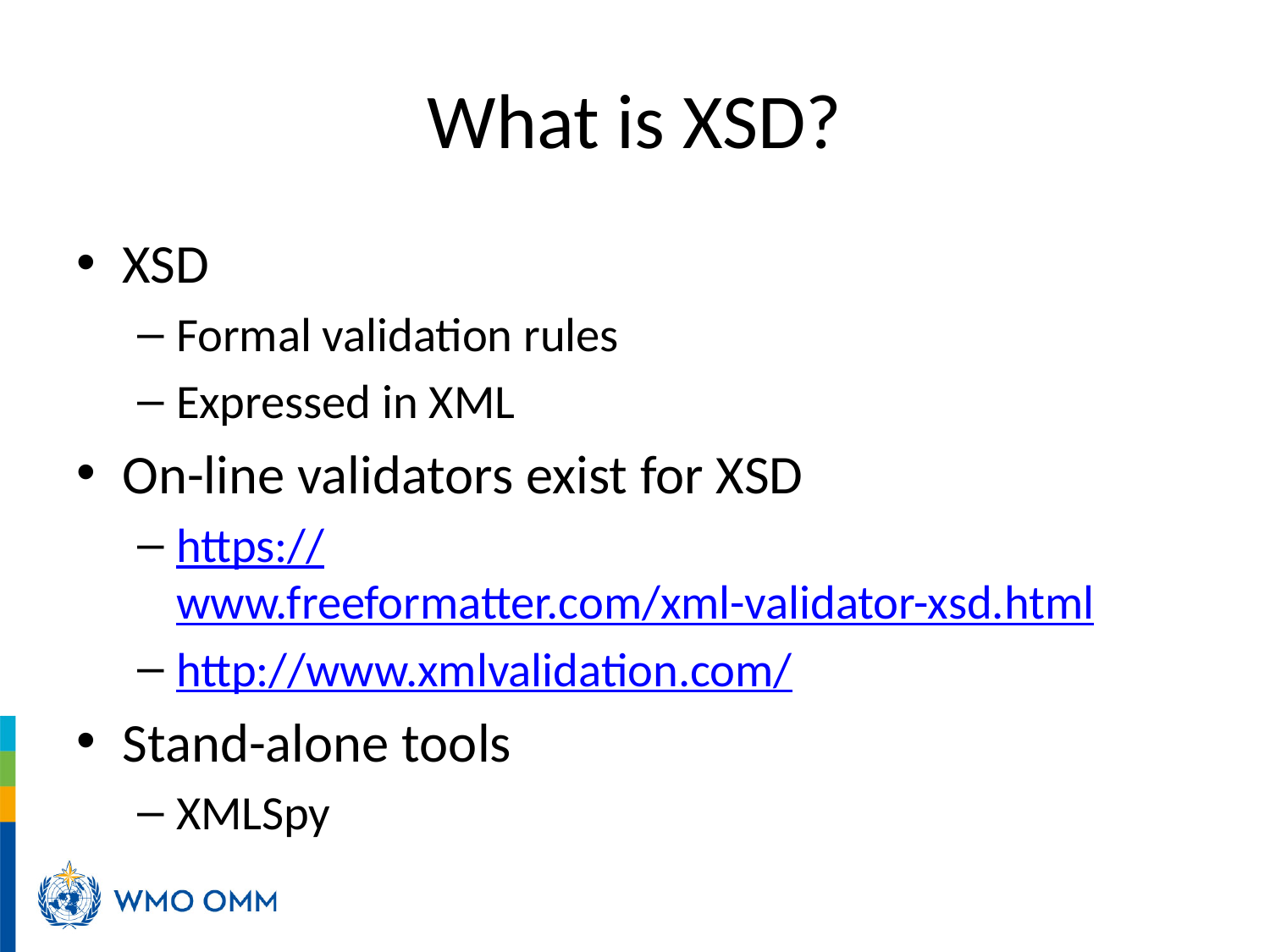

# What is XSD?
XSD
Formal validation rules
Expressed in XML
On-line validators exist for XSD
https://www.freeformatter.com/xml-validator-xsd.html
http://www.xmlvalidation.com/
Stand-alone tools
XMLSpy